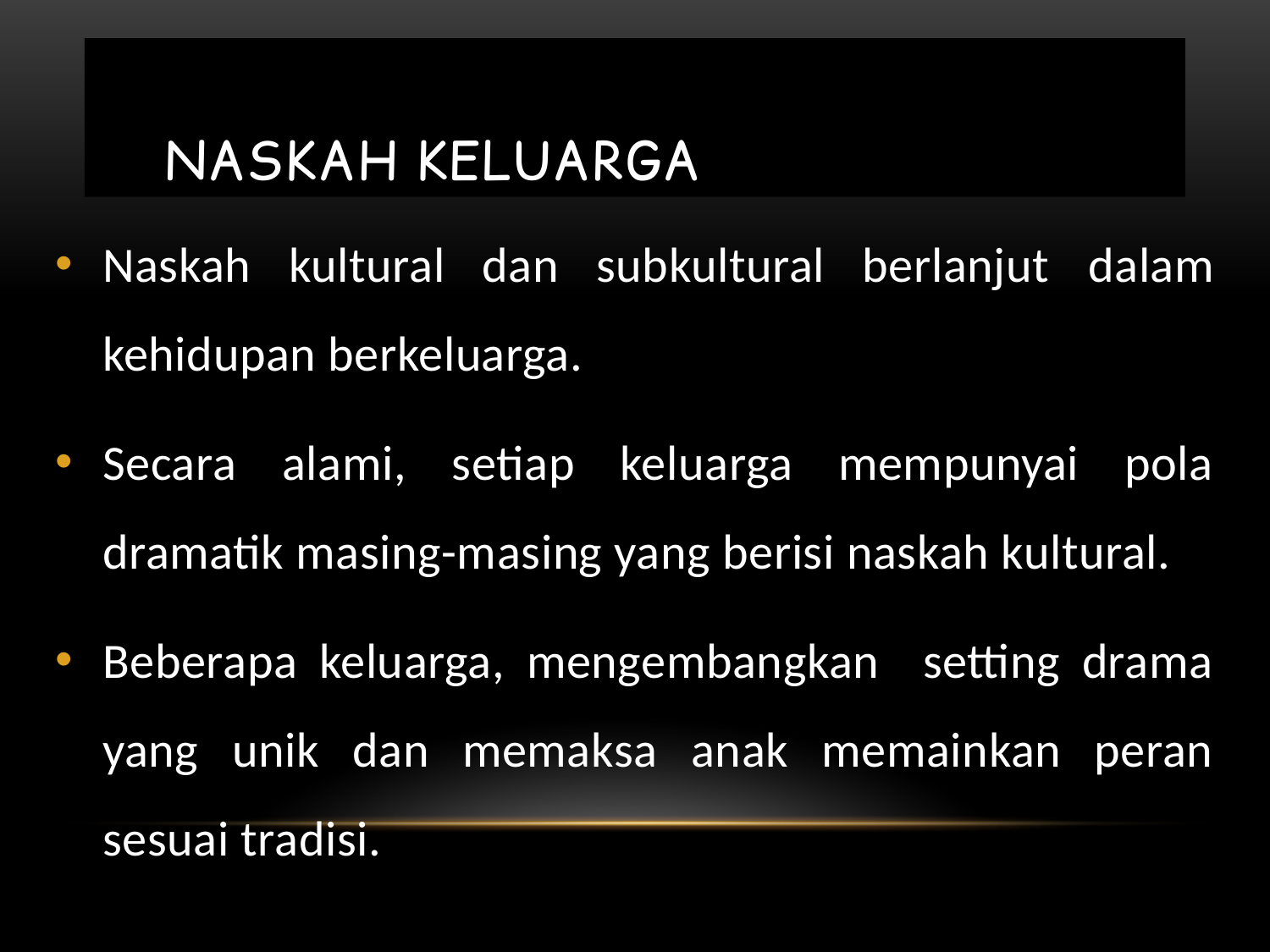

# naskah KELUARGA
Naskah kultural dan subkultural berlanjut dalam kehidupan berkeluarga.
Secara alami, setiap keluarga mempunyai pola dramatik masing-masing yang berisi naskah kultural.
Beberapa keluarga, mengembangkan  setting drama yang unik dan memaksa anak memainkan peran sesuai tradisi.